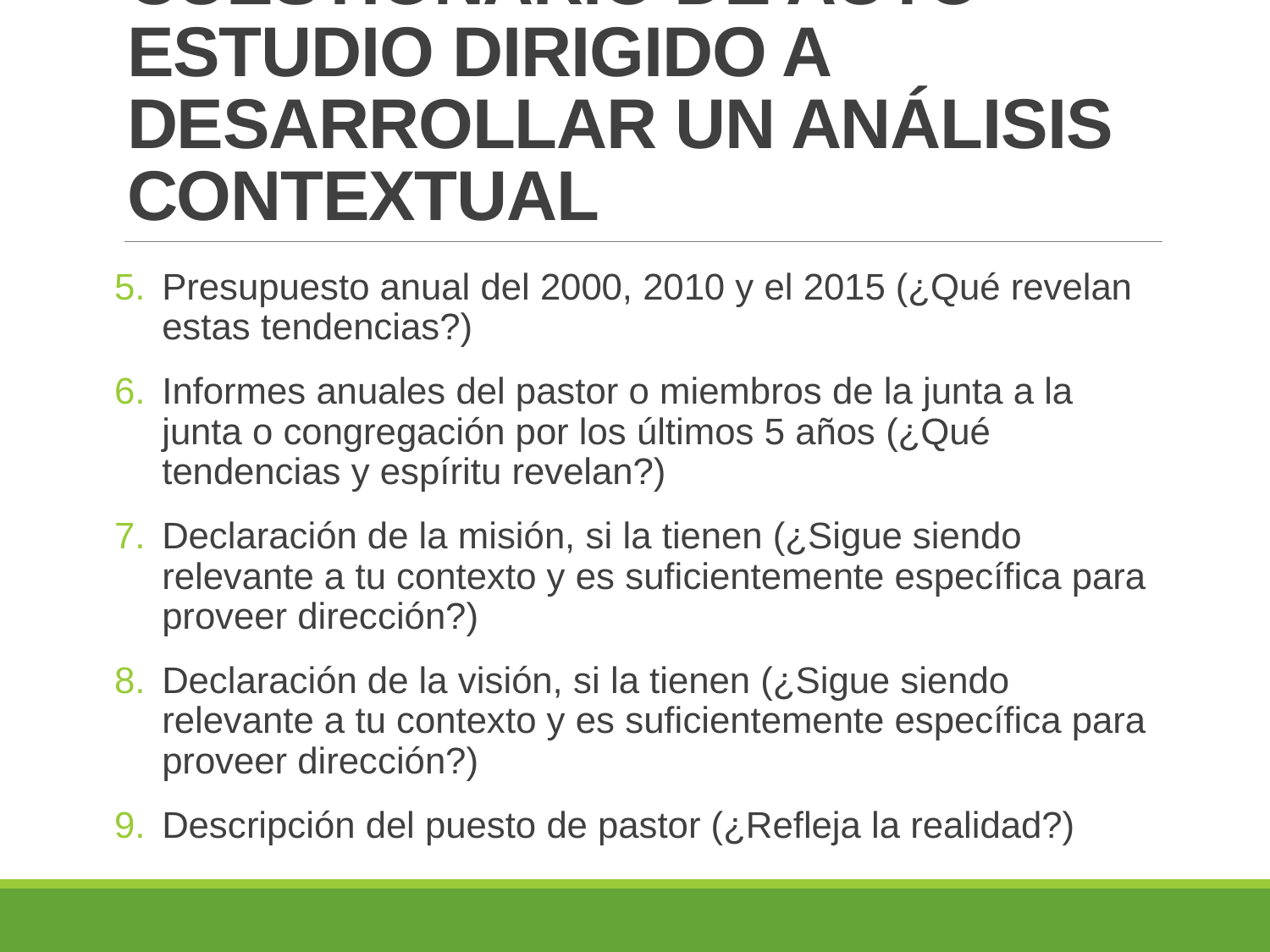

# CUESTIONARIO DE AUTO-ESTUDIO DIRIGIDO A DESARROLLAR UN ANÁLISIS CONTEXTUAL
Presupuesto anual del 2000, 2010 y el 2015 (¿Qué revelan estas tendencias?)
Informes anuales del pastor o miembros de la junta a la junta o congregación por los últimos 5 años (¿Qué tendencias y espíritu revelan?)
Declaración de la misión, si la tienen (¿Sigue siendo relevante a tu contexto y es suficientemente específica para proveer dirección?)
Declaración de la visión, si la tienen (¿Sigue siendo relevante a tu contexto y es suficientemente específica para proveer dirección?)
Descripción del puesto de pastor (¿Refleja la realidad?)